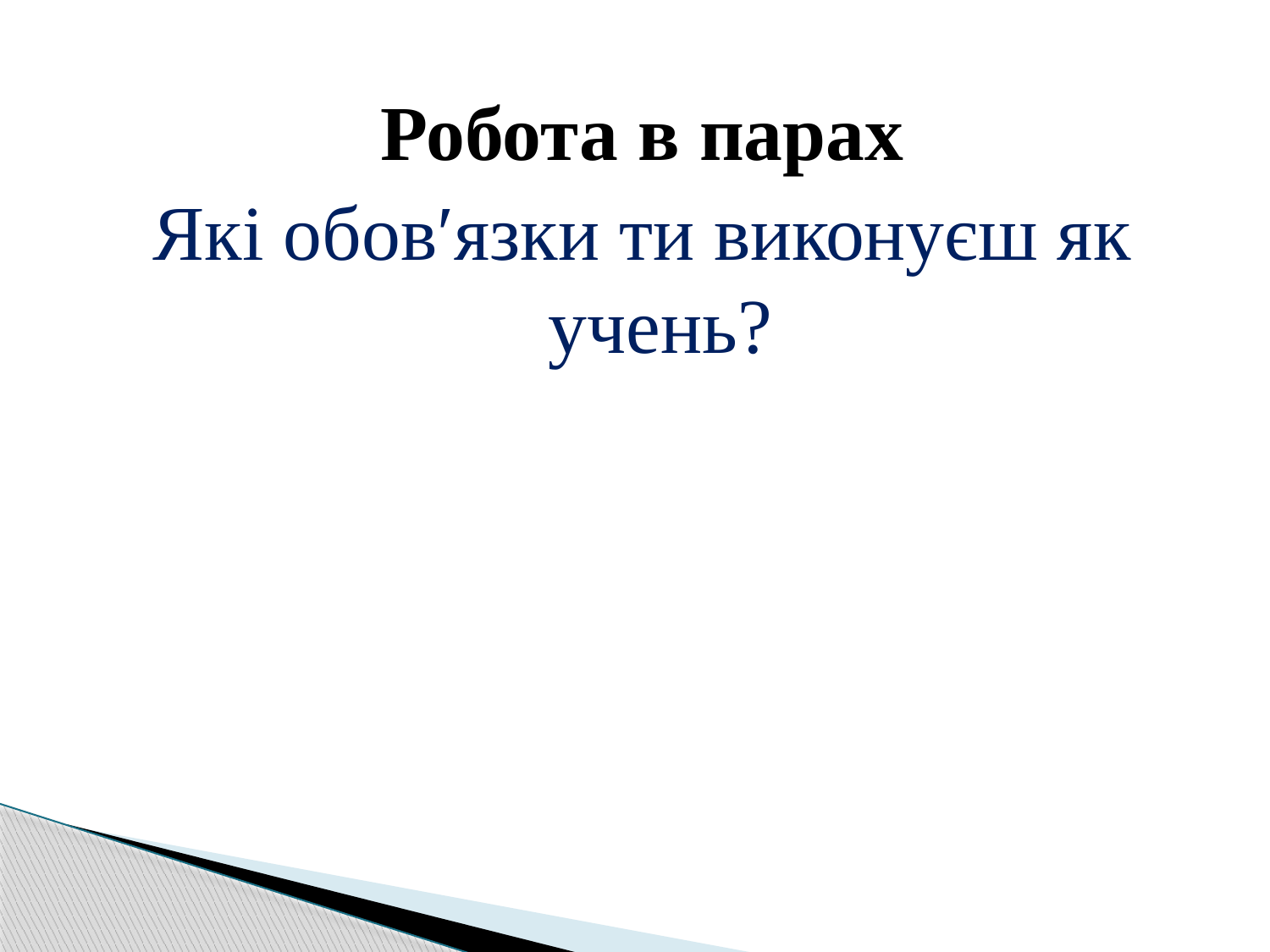

#
Робота в парах
Які обов′язки ти виконуєш як учень?